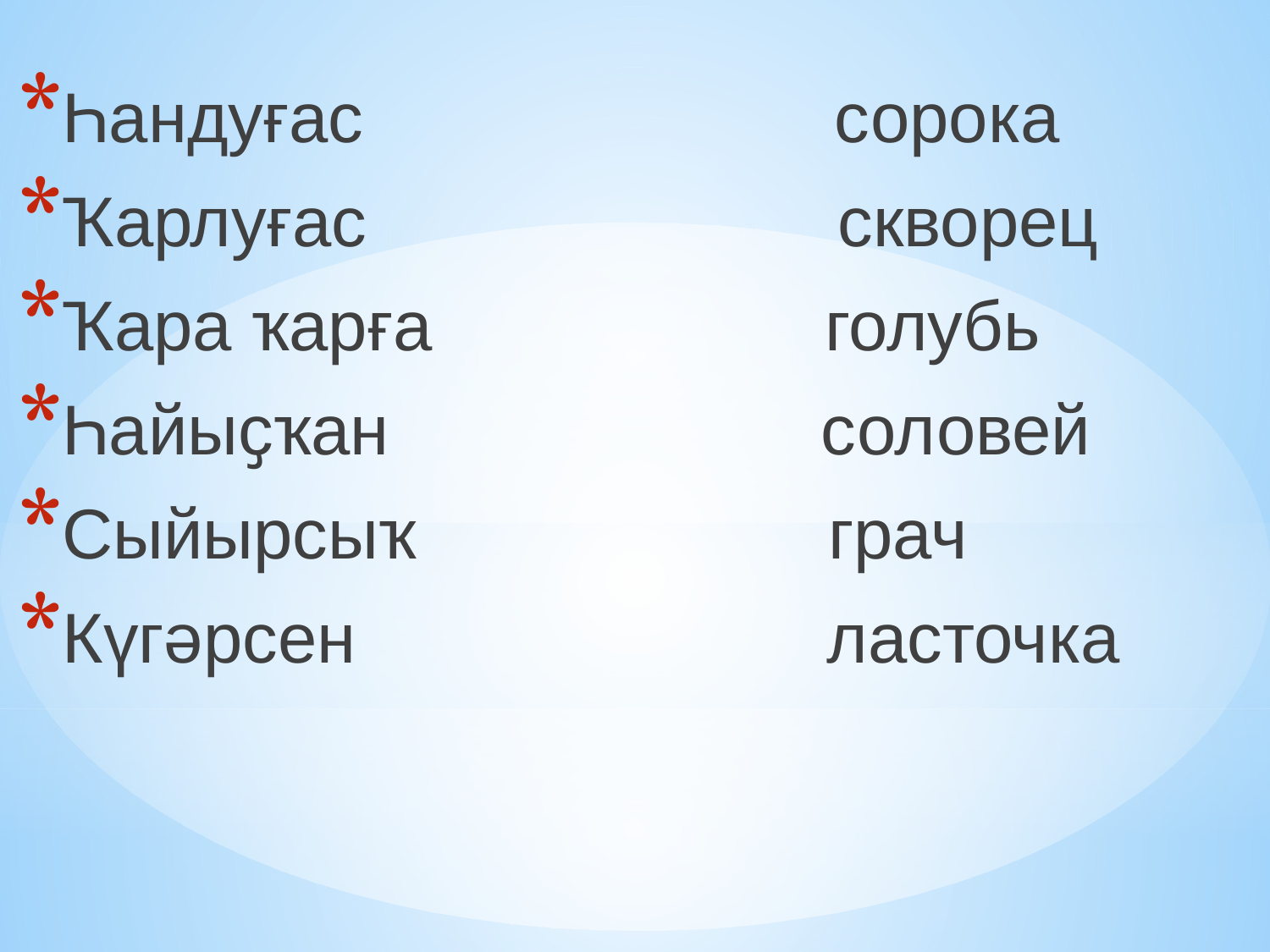

Һандуғас                        сорока
Ҡарлуғас                        скворец
Ҡара ҡарға                    голубь
Һайыҫҡан                      соловей
Сыйырсыҡ                     грач
Күгәрсен                        ласточка

#